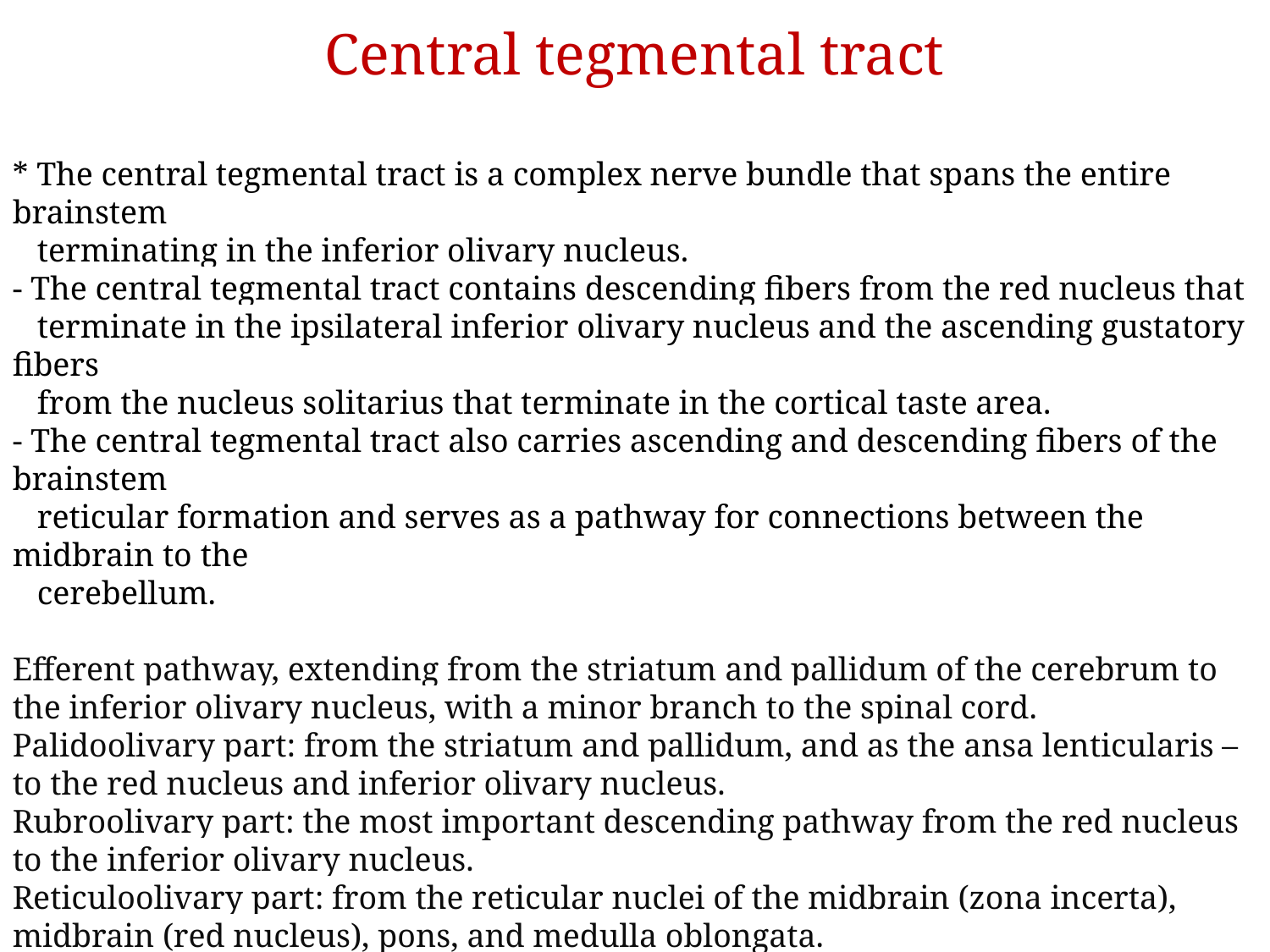

Central tegmental tract

* The central tegmental tract is a complex nerve bundle that spans the entire brainstem
   terminating in the inferior olivary nucleus.
- The central tegmental tract contains descending fibers from the red nucleus that
   terminate in the ipsilateral inferior olivary nucleus and the ascending gustatory fibers
   from the nucleus solitarius that terminate in the cortical taste area.
- The central tegmental tract also carries ascending and descending fibers of the brainstem
   reticular formation and serves as a pathway for connections between the midbrain to the
   cerebellum.

Efferent pathway, extending from the striatum and pallidum of the cerebrum to the inferior olivary nucleus, with a minor branch to the spinal cord.
Palidoolivary part: from the striatum and pallidum, and as the ansa lenticularis – to the red nucleus and inferior olivary nucleus.
Rubroolivary part: the most important descending pathway from the red nucleus to the inferior olivary nucleus.
Reticuloolivary part: from the reticular nuclei of the midbrain (zona incerta), midbrain (red nucleus), pons, and medulla oblongata.
From the primary motor cortex and primary motor field – to the inferior olivary nucleus – olivocerebellar tract – cerebellar cortex.
Important for: Maintaining muscle tone, body position, and unconscious movements.